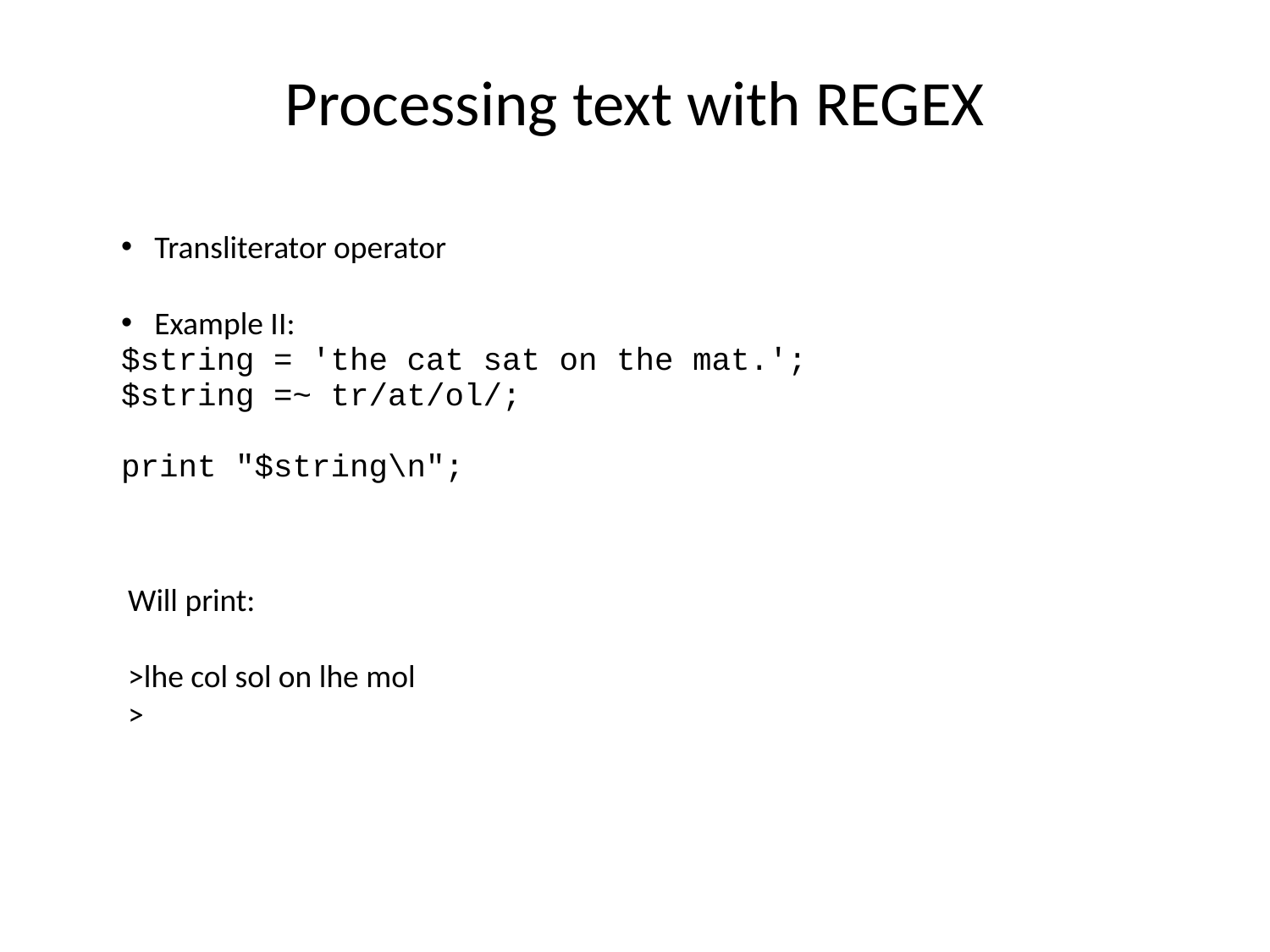

Processing text with REGEX
Transliterator operator

Example II:
$string = 'the cat sat on the mat.';
$string =~ tr/at/ol/;

print "$string\n";

Will print:

>lhe col sol on lhe mol
>